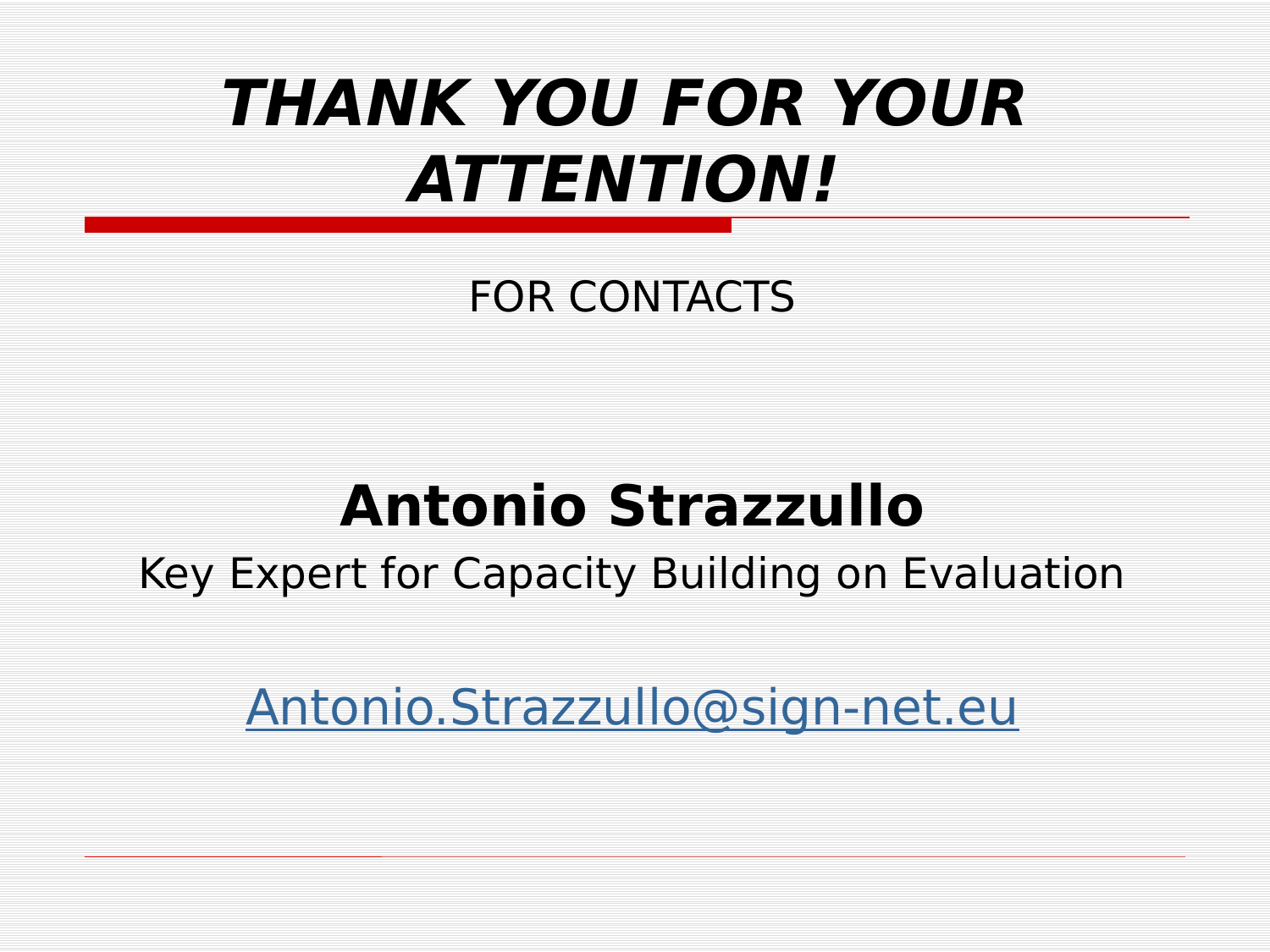

Thank you for your attention!
for contacts

Antonio Strazzullo
Key Expert for Capacity Building on Evaluation

Antonio.Strazzullo@sign-net.eu